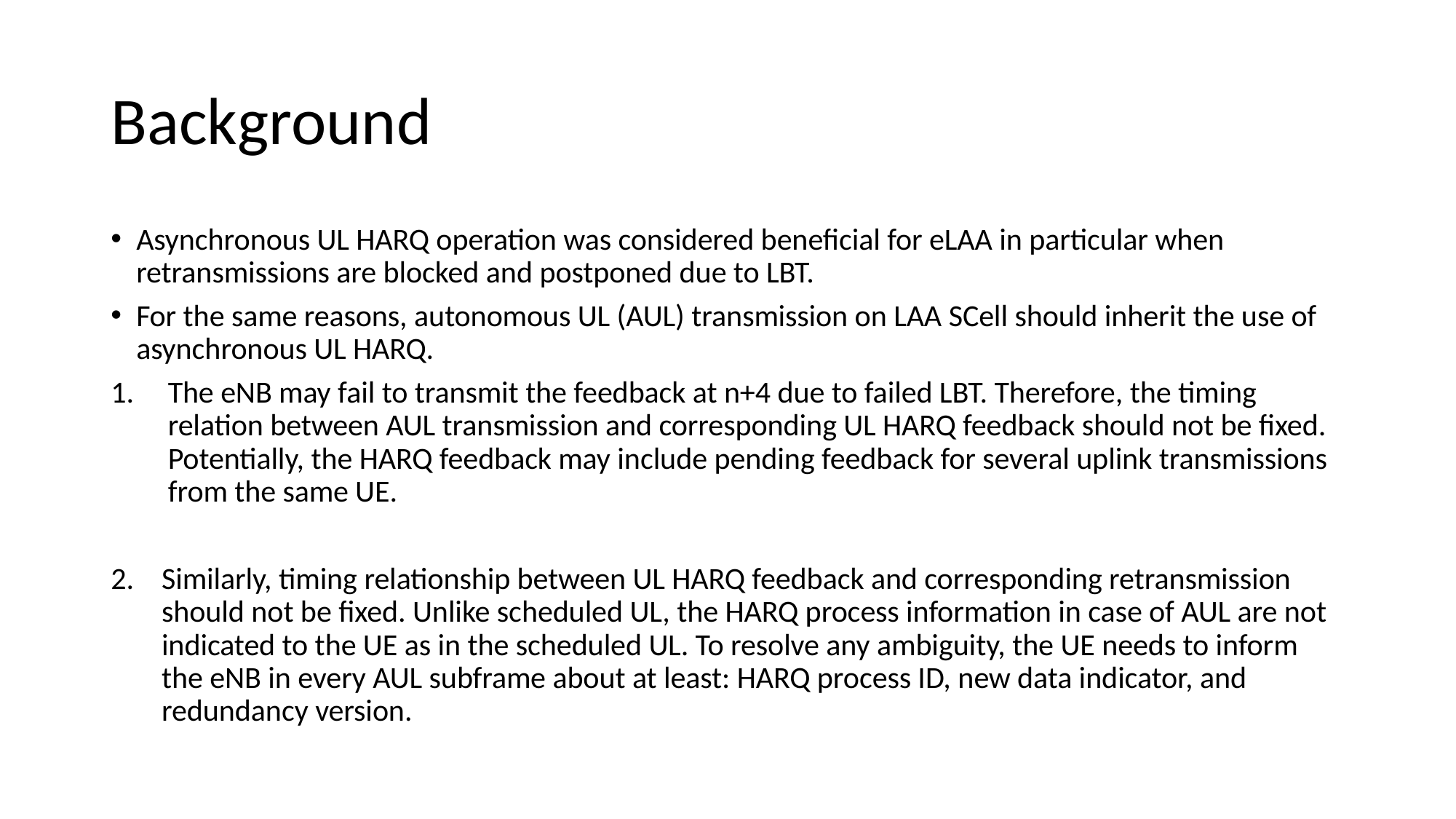

# Background
Asynchronous UL HARQ operation was considered beneficial for eLAA in particular when retransmissions are blocked and postponed due to LBT.
For the same reasons, autonomous UL (AUL) transmission on LAA SCell should inherit the use of asynchronous UL HARQ.
The eNB may fail to transmit the feedback at n+4 due to failed LBT. Therefore, the timing relation between AUL transmission and corresponding UL HARQ feedback should not be fixed. Potentially, the HARQ feedback may include pending feedback for several uplink transmissions from the same UE.

Similarly, timing relationship between UL HARQ feedback and corresponding retransmission should not be fixed. Unlike scheduled UL, the HARQ process information in case of AUL are not indicated to the UE as in the scheduled UL. To resolve any ambiguity, the UE needs to inform the eNB in every AUL subframe about at least: HARQ process ID, new data indicator, and redundancy version.